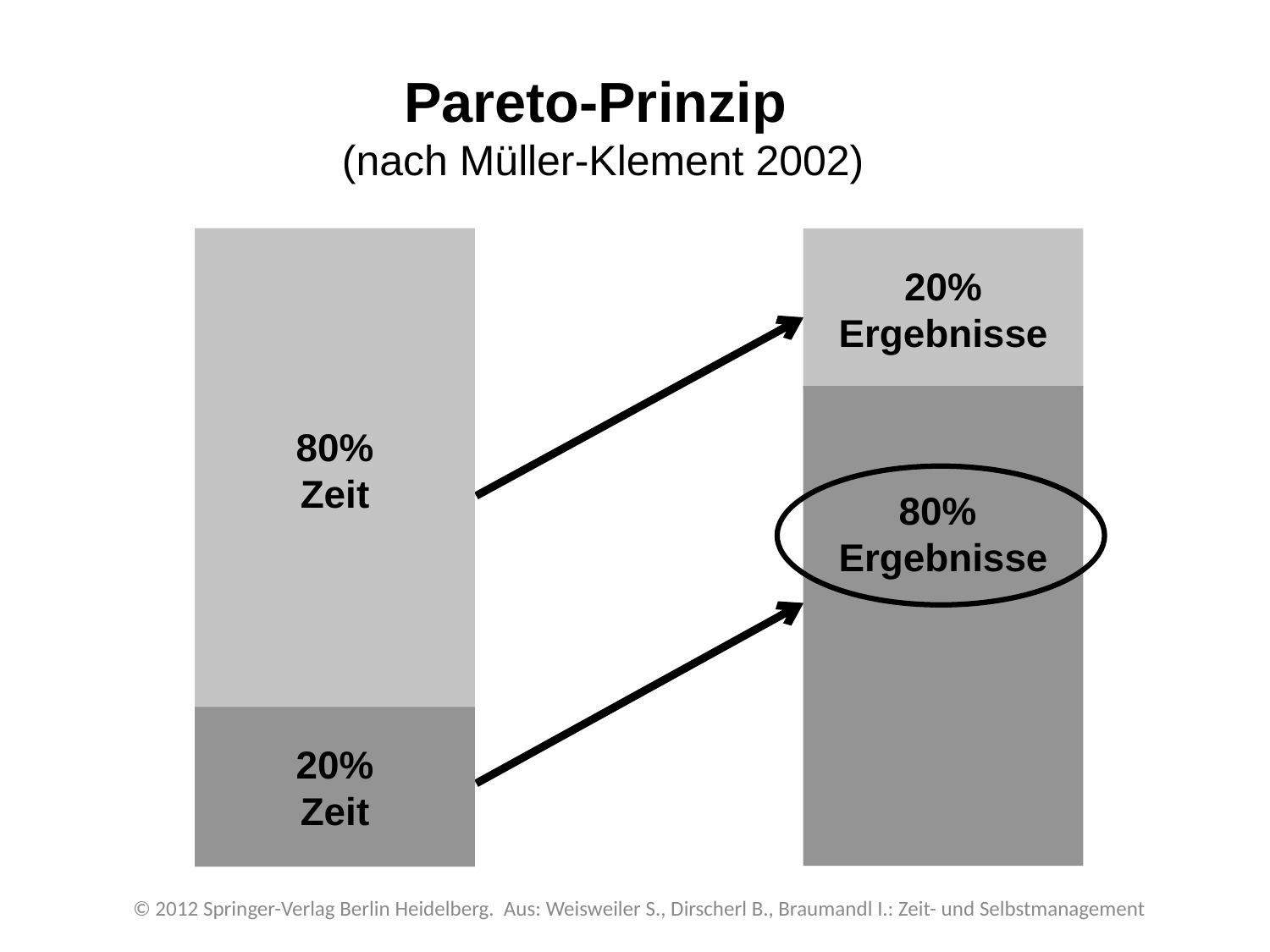

Pareto-Prinzip
(nach Müller-Klement 2002)
80%
Zeit
20%
Zeit
20%
Ergebnisse
80%
Ergebnisse

© 2012 Springer-Verlag Berlin Heidelberg.  Aus: Weisweiler S., Dirscherl B., Braumandl I.: Zeit- und Selbstmanagement